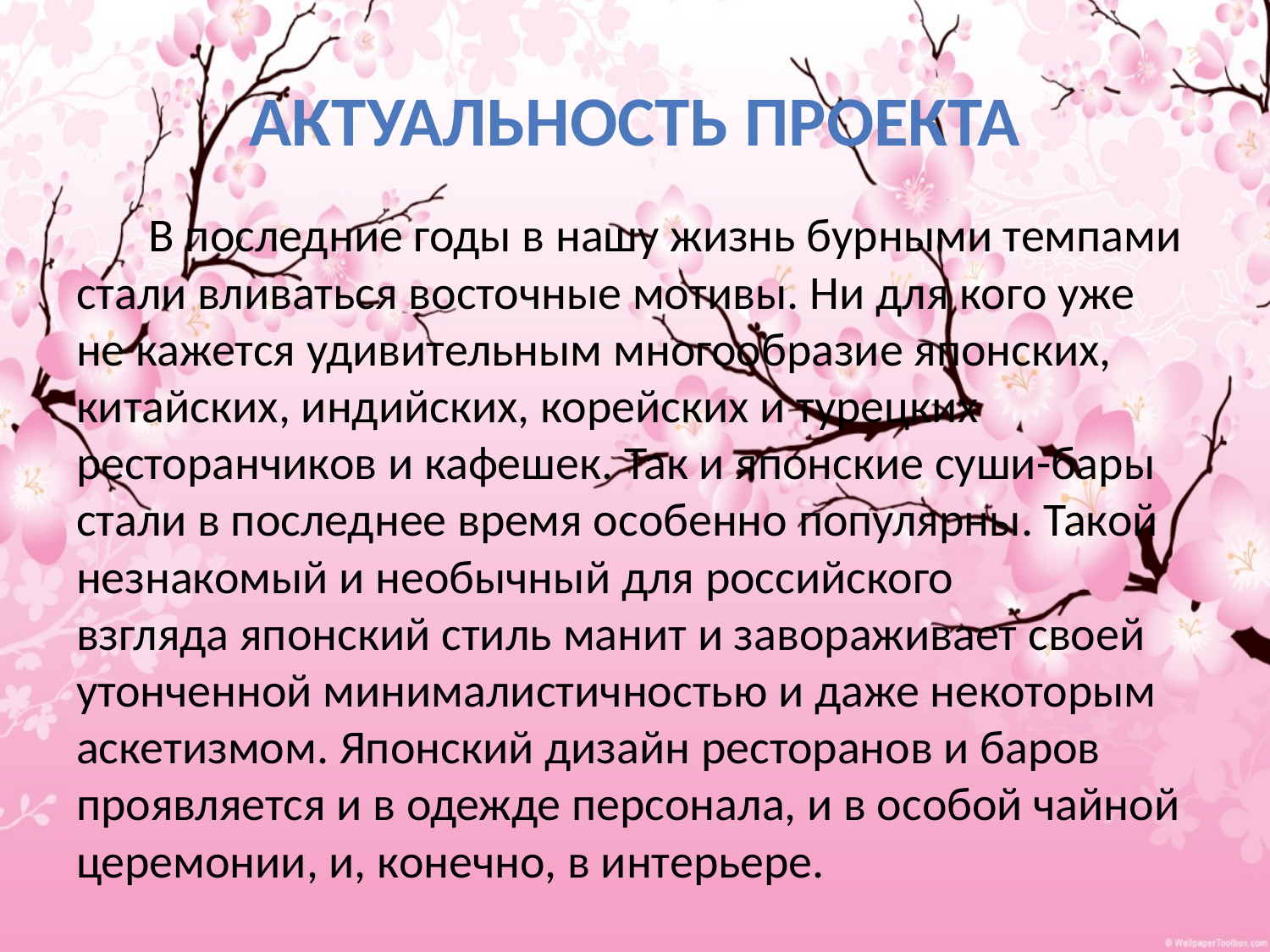

# Актуальность проекта
В последние годы в нашу жизнь бурными темпами стали вливаться восточные мотивы. Ни для кого уже не кажется удивительным многообразие японских, китайских, индийских, корейских и турецких ресторанчиков и кафешек. Так и японские суши-бары стали в последнее время особенно популярны. Такой незнакомый и необычный для российского взгляда японский стиль манит и завораживает своей утонченной минималистичностью и даже некоторым аскетизмом. Японский дизайн ресторанов и баров проявляется и в одежде персонала, и в особой чайной церемонии, и, конечно, в интерьере.